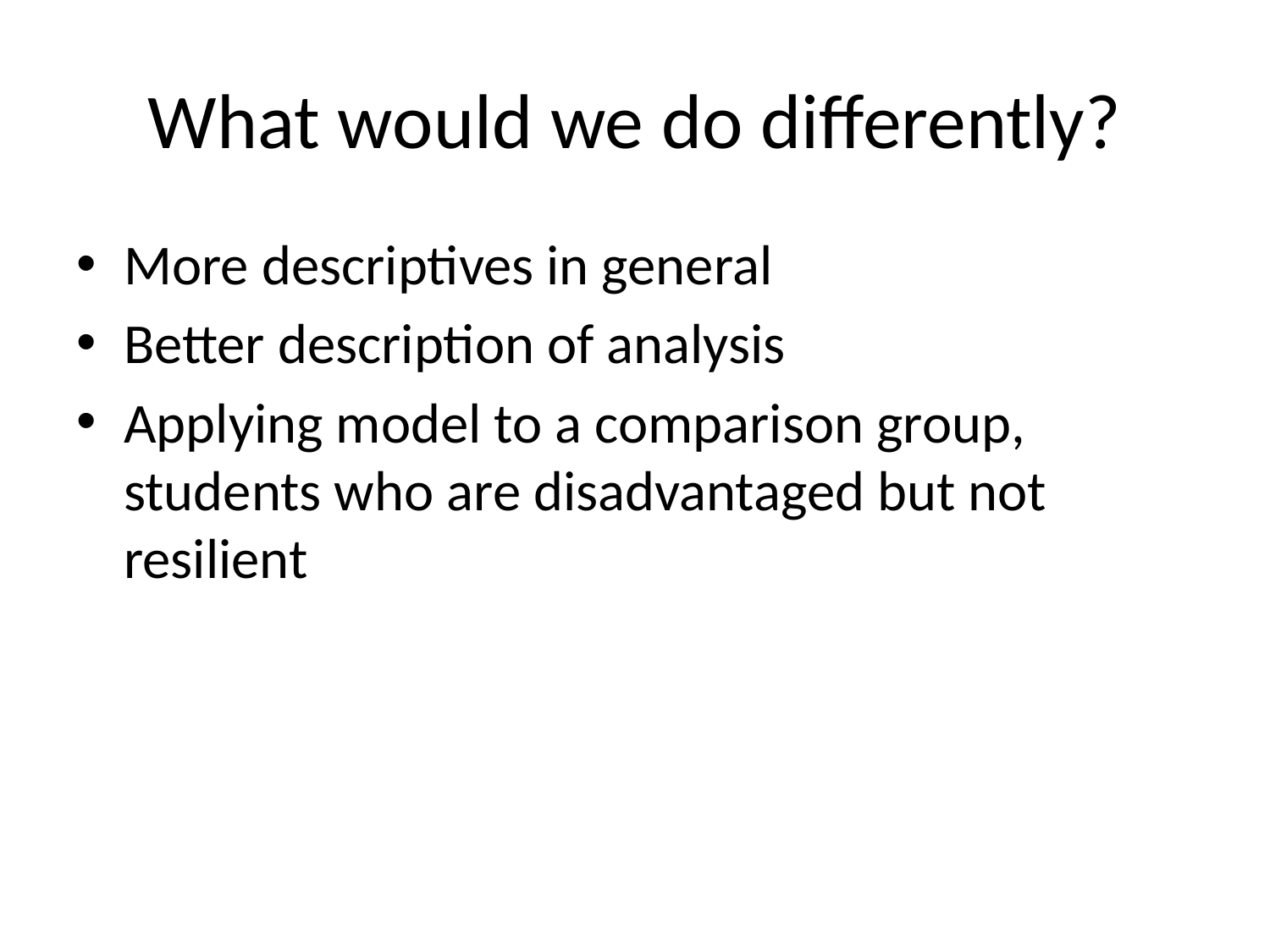

# What would we do differently?
More descriptives in general
Better description of analysis
Applying model to a comparison group, students who are disadvantaged but not resilient